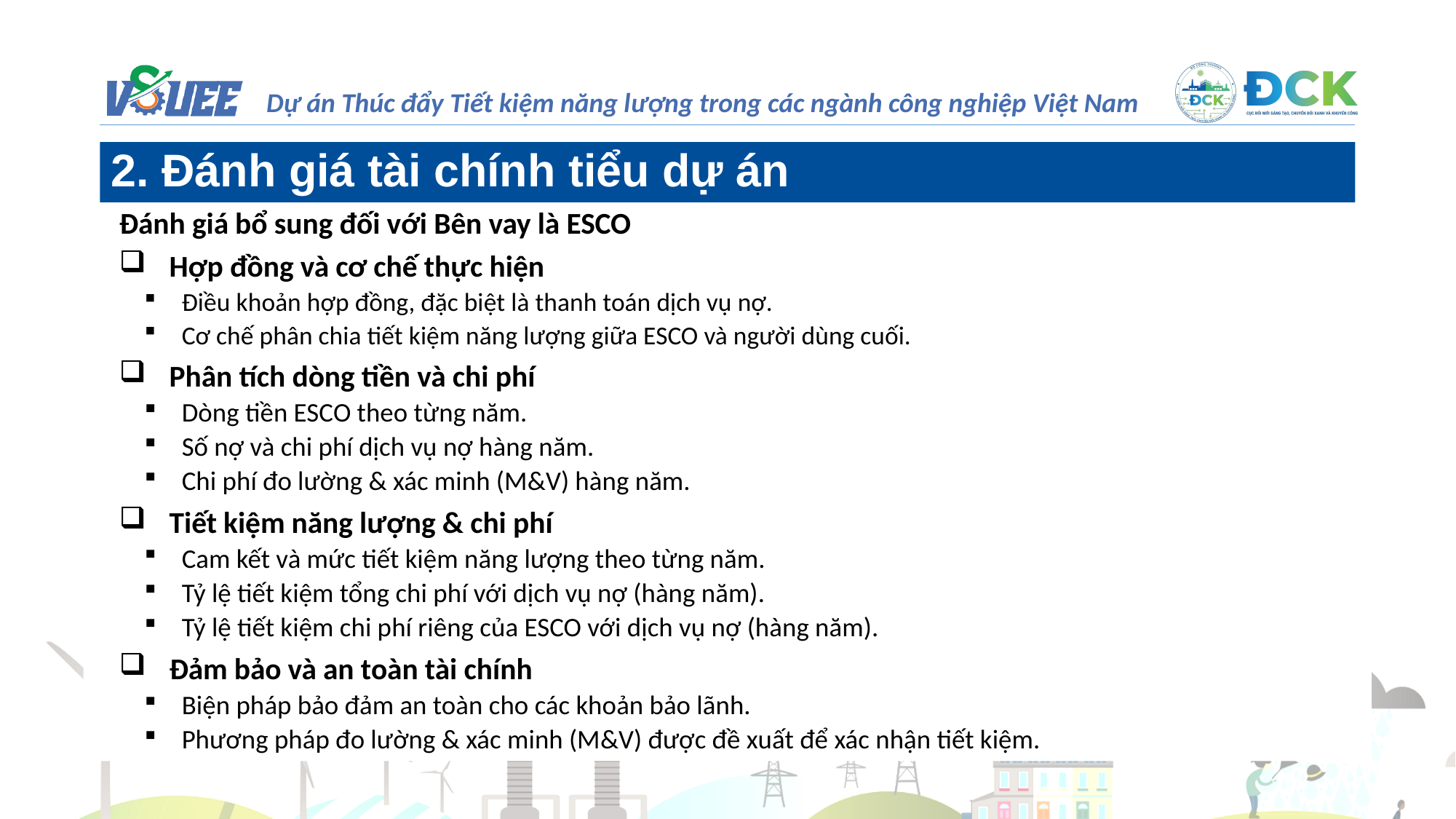

2. Đánh giá tài chính tiểu dự án
Đánh giá bổ sung đối với Bên vay là ESCO
Hợp đồng và cơ chế thực hiện
Điều khoản hợp đồng, đặc biệt là thanh toán dịch vụ nợ.
Cơ chế phân chia tiết kiệm năng lượng giữa ESCO và người dùng cuối.
Phân tích dòng tiền và chi phí
Dòng tiền ESCO theo từng năm.
Số nợ và chi phí dịch vụ nợ hàng năm.
Chi phí đo lường & xác minh (M&V) hàng năm.
Tiết kiệm năng lượng & chi phí
Cam kết và mức tiết kiệm năng lượng theo từng năm.
Tỷ lệ tiết kiệm tổng chi phí với dịch vụ nợ (hàng năm).
Tỷ lệ tiết kiệm chi phí riêng của ESCO với dịch vụ nợ (hàng năm).
Đảm bảo và an toàn tài chính
Biện pháp bảo đảm an toàn cho các khoản bảo lãnh.
Phương pháp đo lường & xác minh (M&V) được đề xuất để xác nhận tiết kiệm.